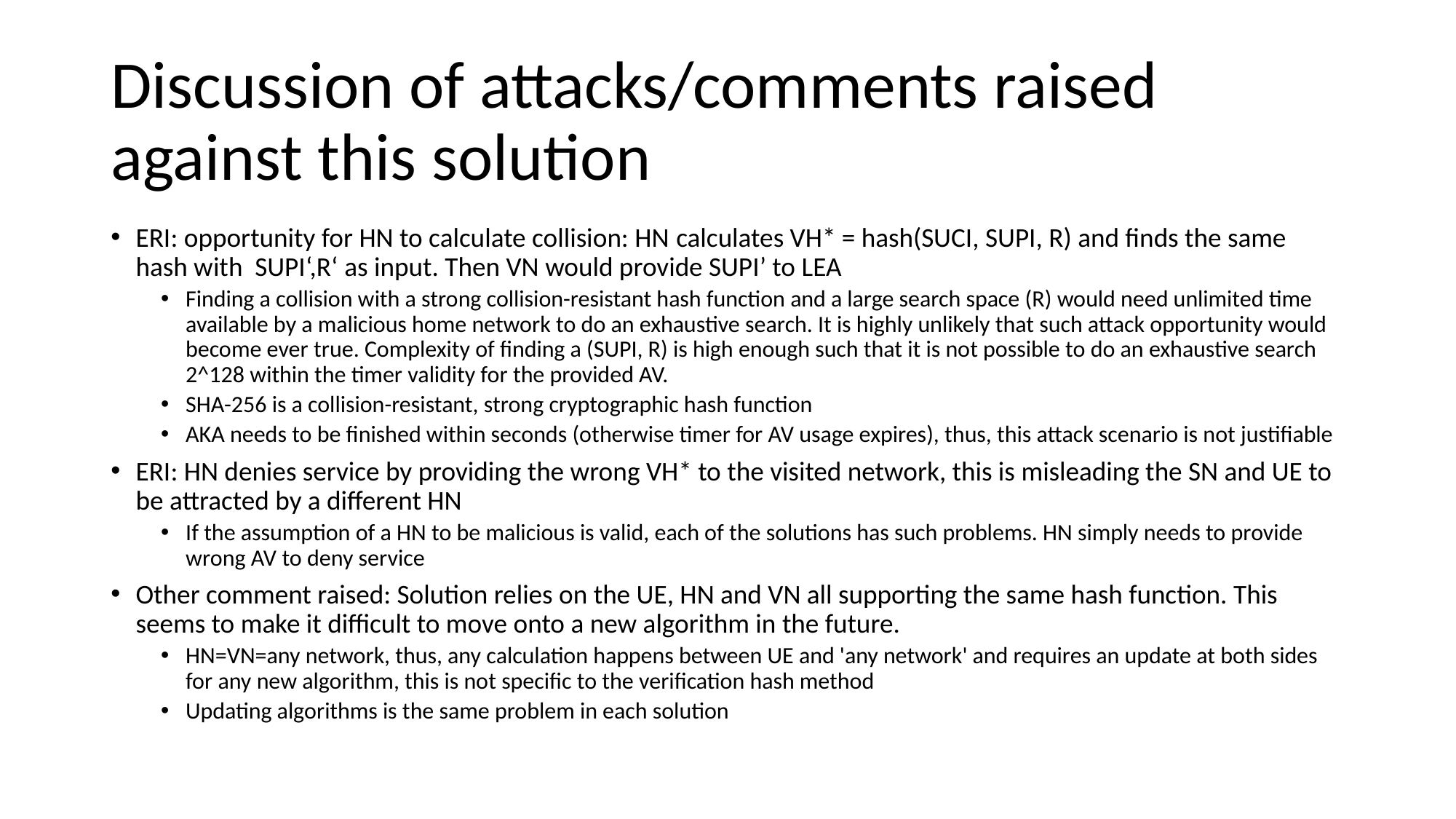

# Discussion of attacks/comments raised against this solution
ERI: opportunity for HN to calculate collision: HN calculates VH* = hash(SUCI, SUPI, R) and finds the same hash with  SUPI‘,R‘ as input. Then VN would provide SUPI’ to LEA
Finding a collision with a strong collision-resistant hash function and a large search space (R) would need unlimited time available by a malicious home network to do an exhaustive search. It is highly unlikely that such attack opportunity would become ever true. Complexity of finding a (SUPI, R) is high enough such that it is not possible to do an exhaustive search 2^128 within the timer validity for the provided AV.
SHA-256 is a collision-resistant, strong cryptographic hash function
AKA needs to be finished within seconds (otherwise timer for AV usage expires), thus, this attack scenario is not justifiable
ERI: HN denies service by providing the wrong VH* to the visited network, this is misleading the SN and UE to be attracted by a different HN
If the assumption of a HN to be malicious is valid, each of the solutions has such problems. HN simply needs to provide wrong AV to deny service
Other comment raised: Solution relies on the UE, HN and VN all supporting the same hash function. This seems to make it difficult to move onto a new algorithm in the future.
HN=VN=any network, thus, any calculation happens between UE and 'any network' and requires an update at both sides for any new algorithm, this is not specific to the verification hash method
Updating algorithms is the same problem in each solution